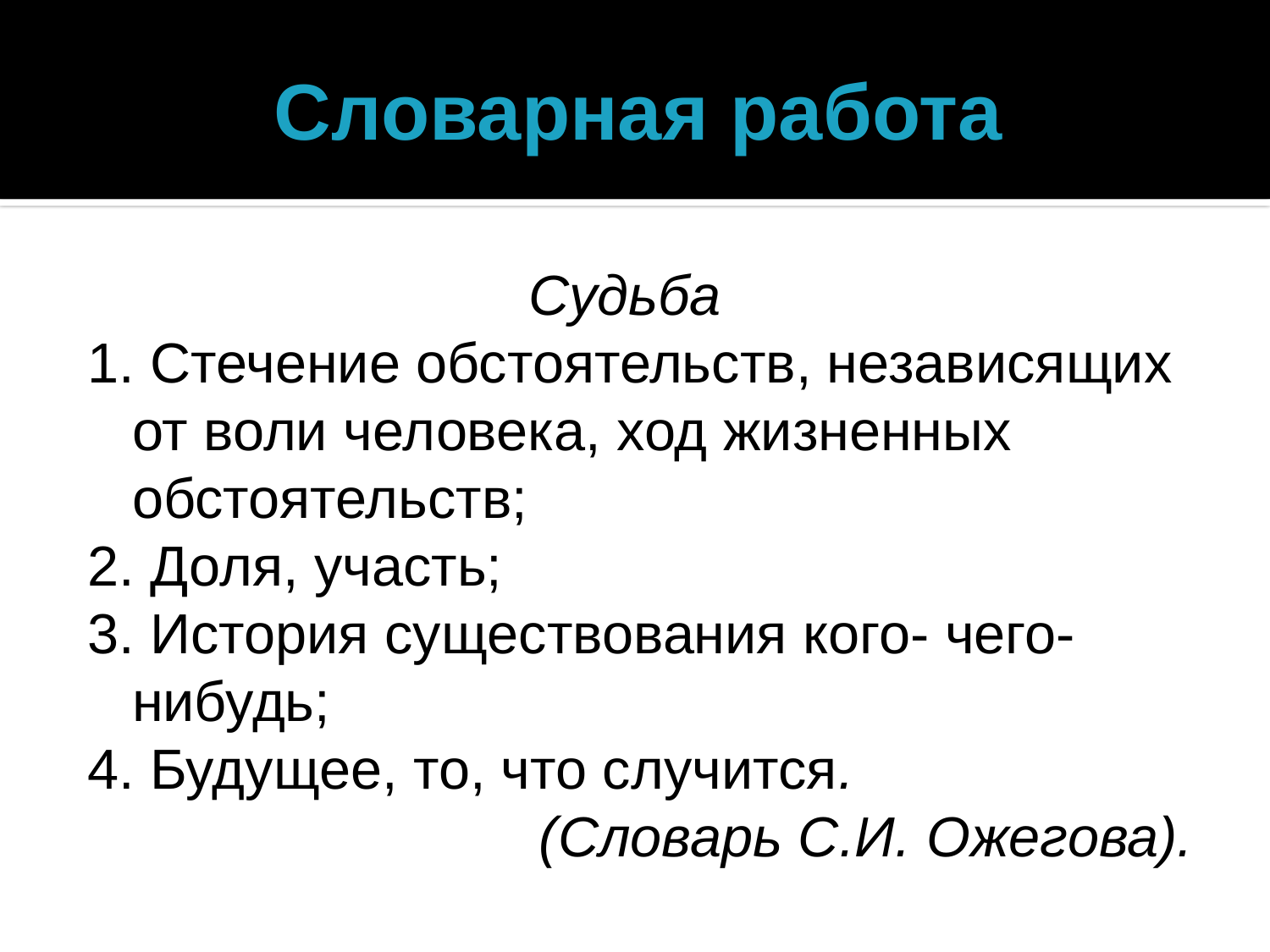

# Словарная работа
Судьба
1. Стечение обстоятельств, независящих от воли человека, ход жизненных обстоятельств;
2. Доля, участь;
3. История существования кого- чего-нибудь;
4. Будущее, то, что случится.
(Словарь С.И. Ожегова).